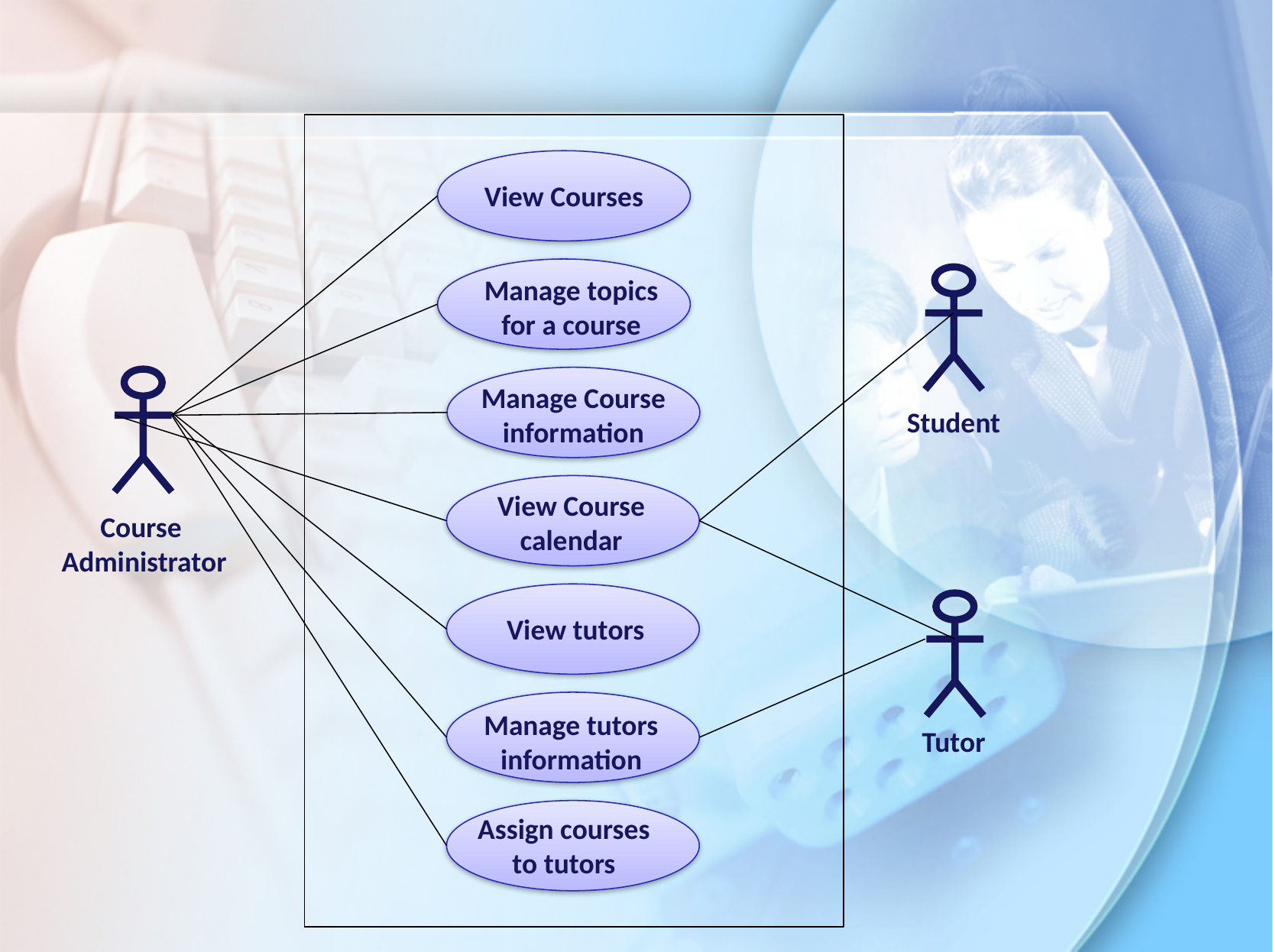

View Courses

Manage topics for a course

Student

Course
Administrator
Manage Course information

View Course calendar

Tutor
View tutors

Manage tutors information

Assign courses to tutors